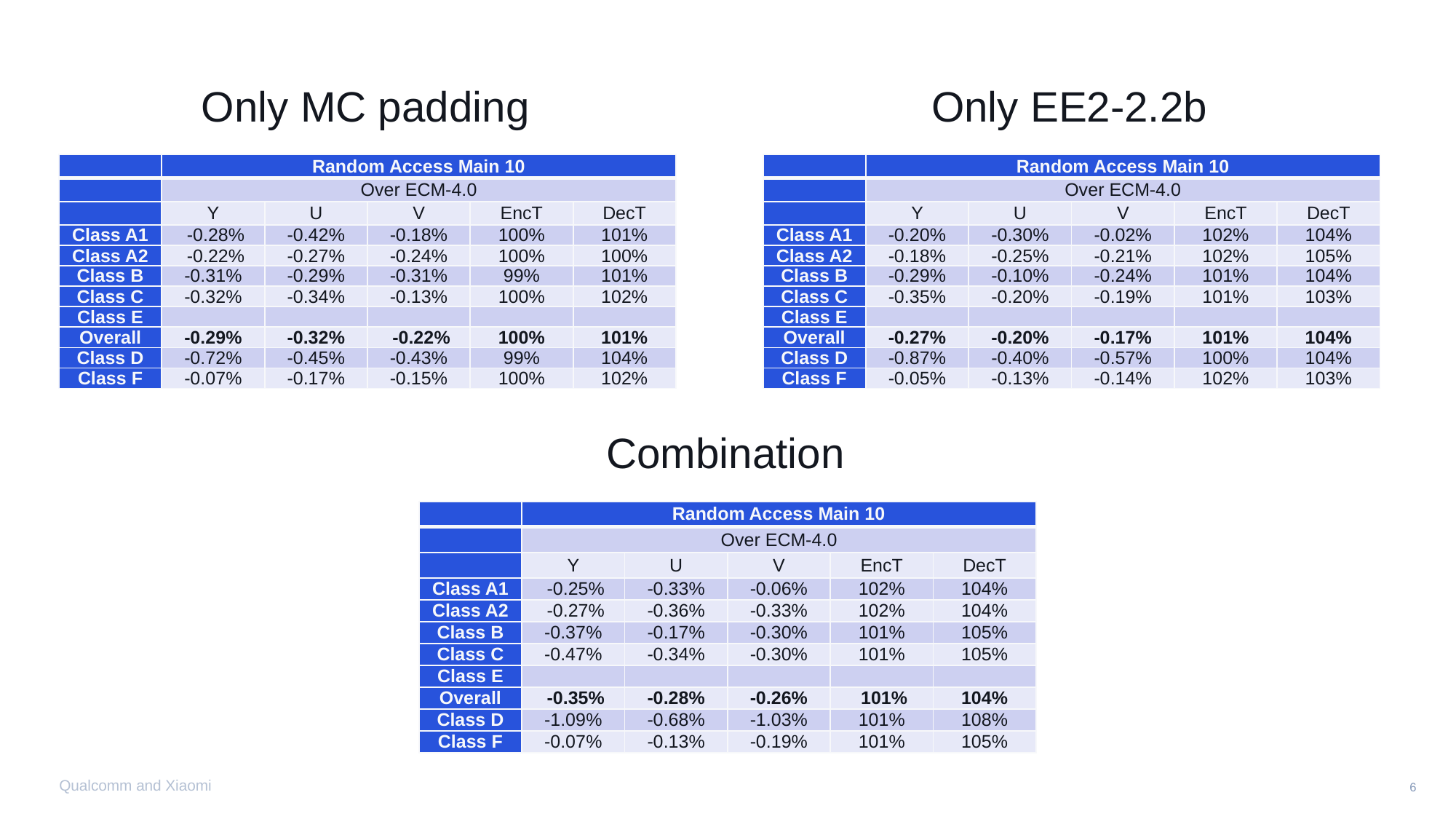

Only EE2-2.2b
Only MC padding
|  | Random Access Main 10 |  |  |  |  |
| --- | --- | --- | --- | --- | --- |
|  | Over ECM-4.0 |  |  |  |  |
|  | Y | U | V | EncT | DecT |
| Class A1 | -0.28% | -0.42% | -0.18% | 100% | 101% |
| Class A2 | -0.22% | -0.27% | -0.24% | 100% | 100% |
| Class B | -0.31% | -0.29% | -0.31% | 99% | 101% |
| Class C | -0.32% | -0.34% | -0.13% | 100% | 102% |
| Class E |  |  |  |  |  |
| Overall | -0.29% | -0.32% | -0.22% | 100% | 101% |
| Class D | -0.72% | -0.45% | -0.43% | 99% | 104% |
| Class F | -0.07% | -0.17% | -0.15% | 100% | 102% |
|  | Random Access Main 10 |  |  |  |  |
| --- | --- | --- | --- | --- | --- |
|  | Over ECM-4.0 |  |  |  |  |
|  | Y | U | V | EncT | DecT |
| Class A1 | -0.20% | -0.30% | -0.02% | 102% | 104% |
| Class A2 | -0.18% | -0.25% | -0.21% | 102% | 105% |
| Class B | -0.29% | -0.10% | -0.24% | 101% | 104% |
| Class C | -0.35% | -0.20% | -0.19% | 101% | 103% |
| Class E |  |  |  |  |  |
| Overall | -0.27% | -0.20% | -0.17% | 101% | 104% |
| Class D | -0.87% | -0.40% | -0.57% | 100% | 104% |
| Class F | -0.05% | -0.13% | -0.14% | 102% | 103% |
Combination
|  | Random Access Main 10 |  |  |  |  |
| --- | --- | --- | --- | --- | --- |
|  | Over ECM-4.0 |  |  |  |  |
|  | Y | U | V | EncT | DecT |
| Class A1 | -0.25% | -0.33% | -0.06% | 102% | 104% |
| Class A2 | -0.27% | -0.36% | -0.33% | 102% | 104% |
| Class B | -0.37% | -0.17% | -0.30% | 101% | 105% |
| Class C | -0.47% | -0.34% | -0.30% | 101% | 105% |
| Class E |  |  |  |  |  |
| Overall | -0.35% | -0.28% | -0.26% | 101% | 104% |
| Class D | -1.09% | -0.68% | -1.03% | 101% | 108% |
| Class F | -0.07% | -0.13% | -0.19% | 101% | 105% |
Qualcomm and Xiaomi